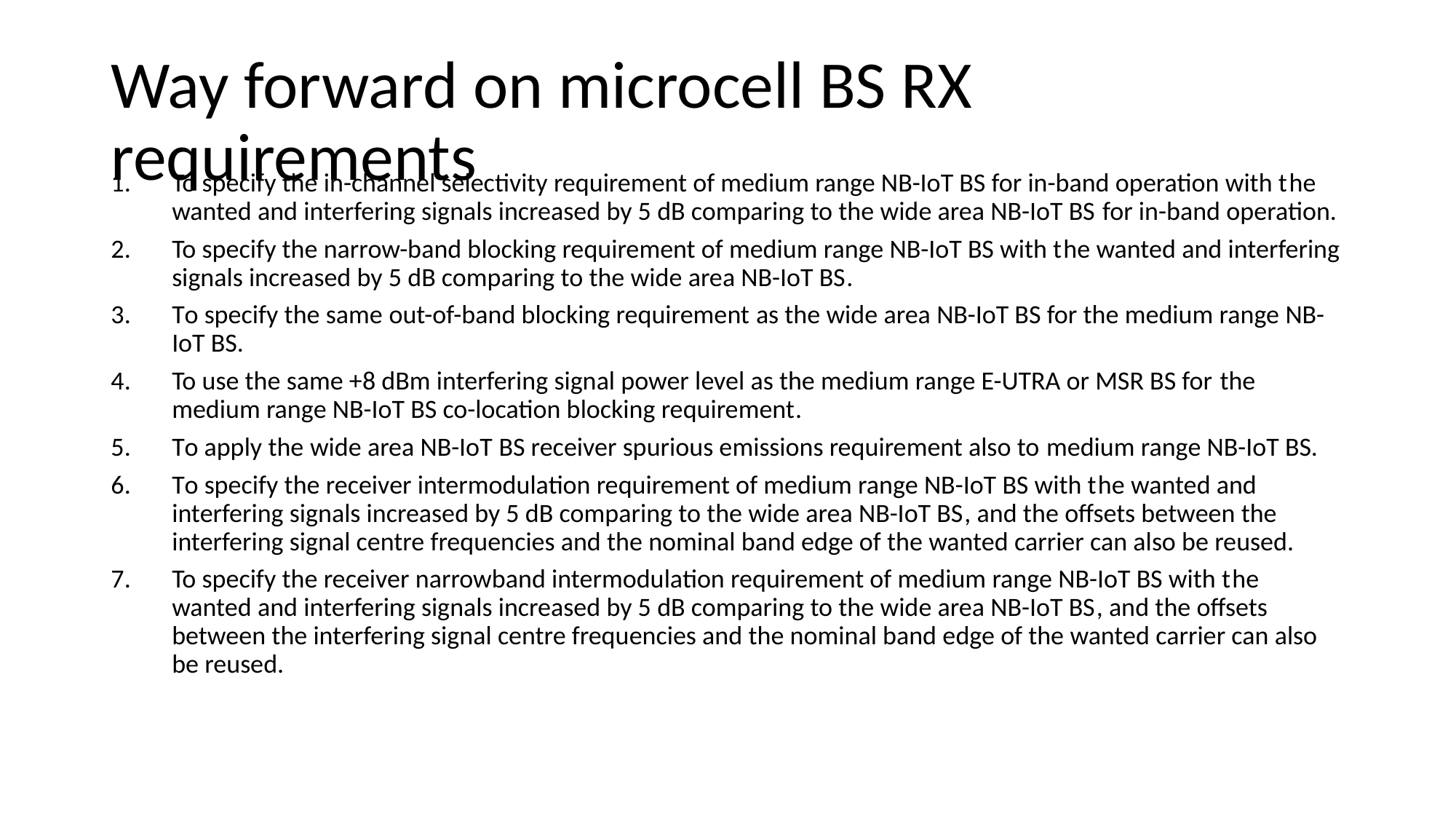

# Way forward on microcell BS RX requirements
To specify the in-channel selectivity requirement of medium range NB-IoT BS for in-band operation with the wanted and interfering signals increased by 5 dB comparing to the wide area NB-IoT BS for in-band operation.
To specify the narrow-band blocking requirement of medium range NB-IoT BS with the wanted and interfering signals increased by 5 dB comparing to the wide area NB-IoT BS.
To specify the same out-of-band blocking requirement as the wide area NB-IoT BS for the medium range NB-IoT BS.
To use the same +8 dBm interfering signal power level as the medium range E-UTRA or MSR BS for the medium range NB-IoT BS co-location blocking requirement.
To apply the wide area NB-IoT BS receiver spurious emissions requirement also to medium range NB-IoT BS.
To specify the receiver intermodulation requirement of medium range NB-IoT BS with the wanted and interfering signals increased by 5 dB comparing to the wide area NB-IoT BS, and the offsets between the interfering signal centre frequencies and the nominal band edge of the wanted carrier can also be reused.
To specify the receiver narrowband intermodulation requirement of medium range NB-IoT BS with the wanted and interfering signals increased by 5 dB comparing to the wide area NB-IoT BS, and the offsets between the interfering signal centre frequencies and the nominal band edge of the wanted carrier can also be reused.